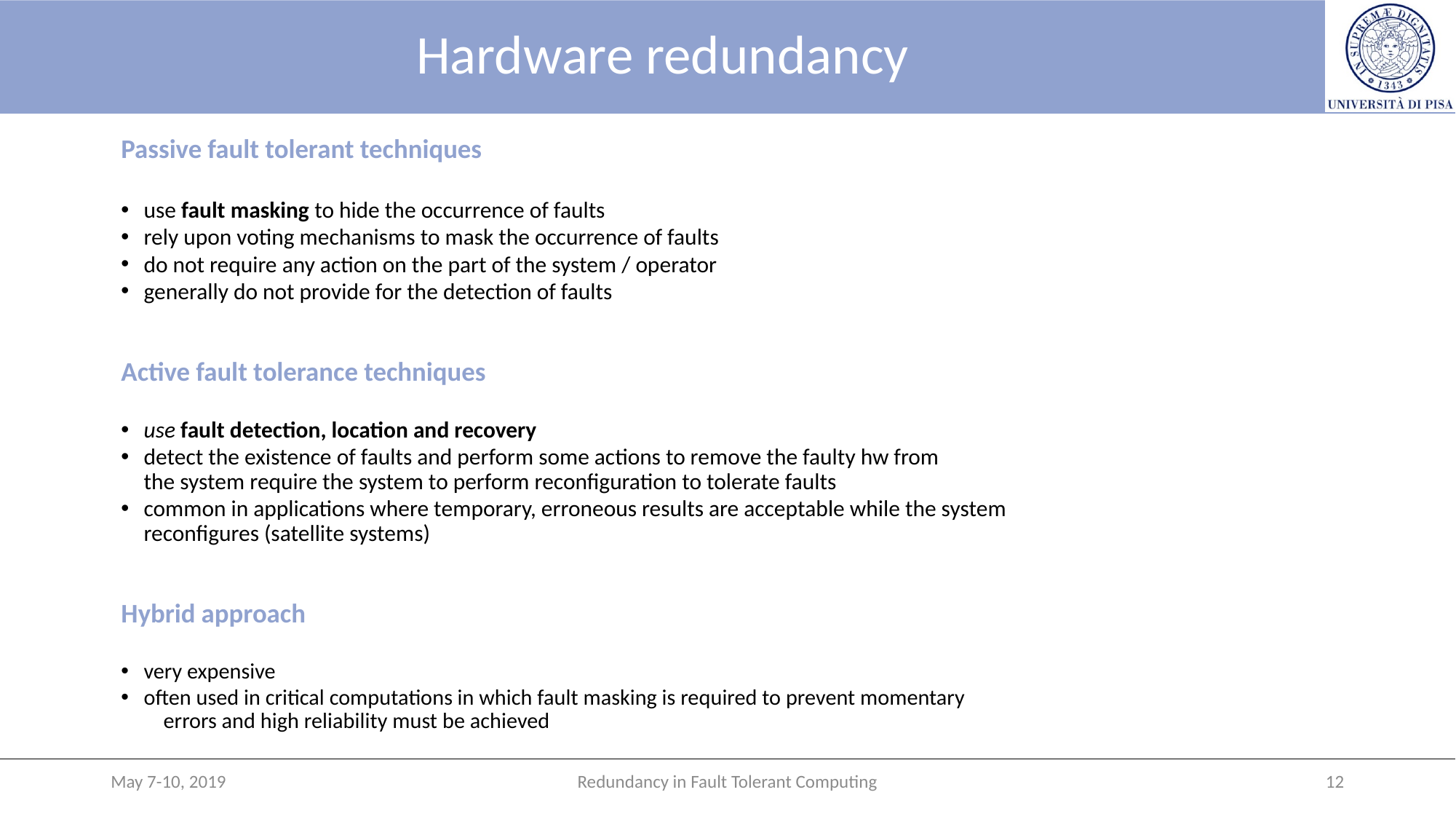

# Hardware redundancy
Passive fault tolerant techniques
use fault masking to hide the occurrence of faults
rely upon voting mechanisms to mask the occurrence of faults
do not require any action on the part of the system / operator
generally do not provide for the detection of faults

Active fault tolerance techniques
use fault detection, location and recovery
detect the existence of faults and perform some actions to remove the faulty hw from
the system require the system to perform reconfiguration to tolerate faults
common in applications where temporary, erroneous results are acceptable while the system
reconfigures (satellite systems)

Hybrid approach
very expensive
often used in critical computations in which fault masking is required to prevent momentary
    errors and high reliability must be achieved
May 7-10, 2019
Redundancy in Fault Tolerant Computing
12